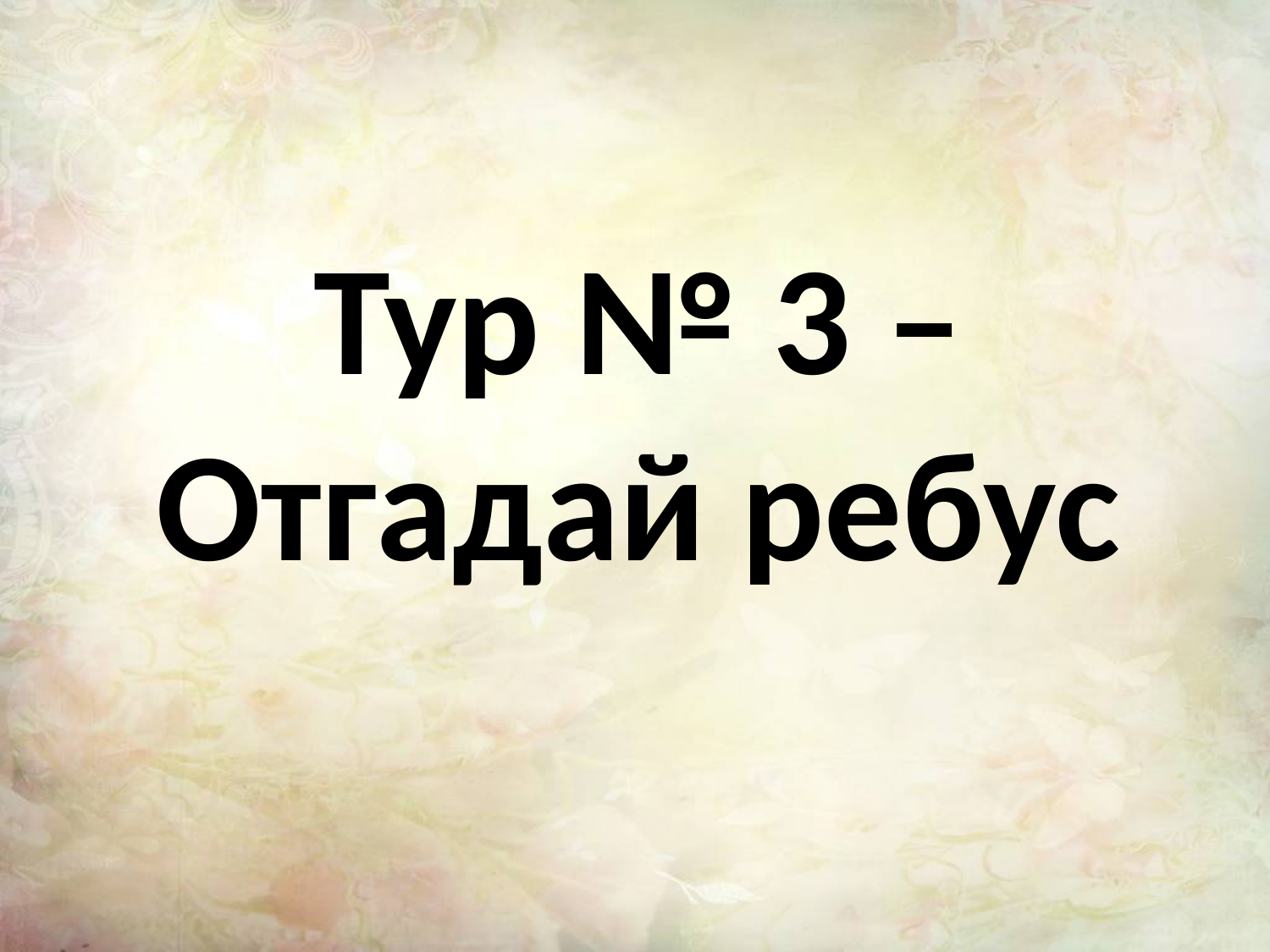

# Тур № 3 – Отгадай ребус